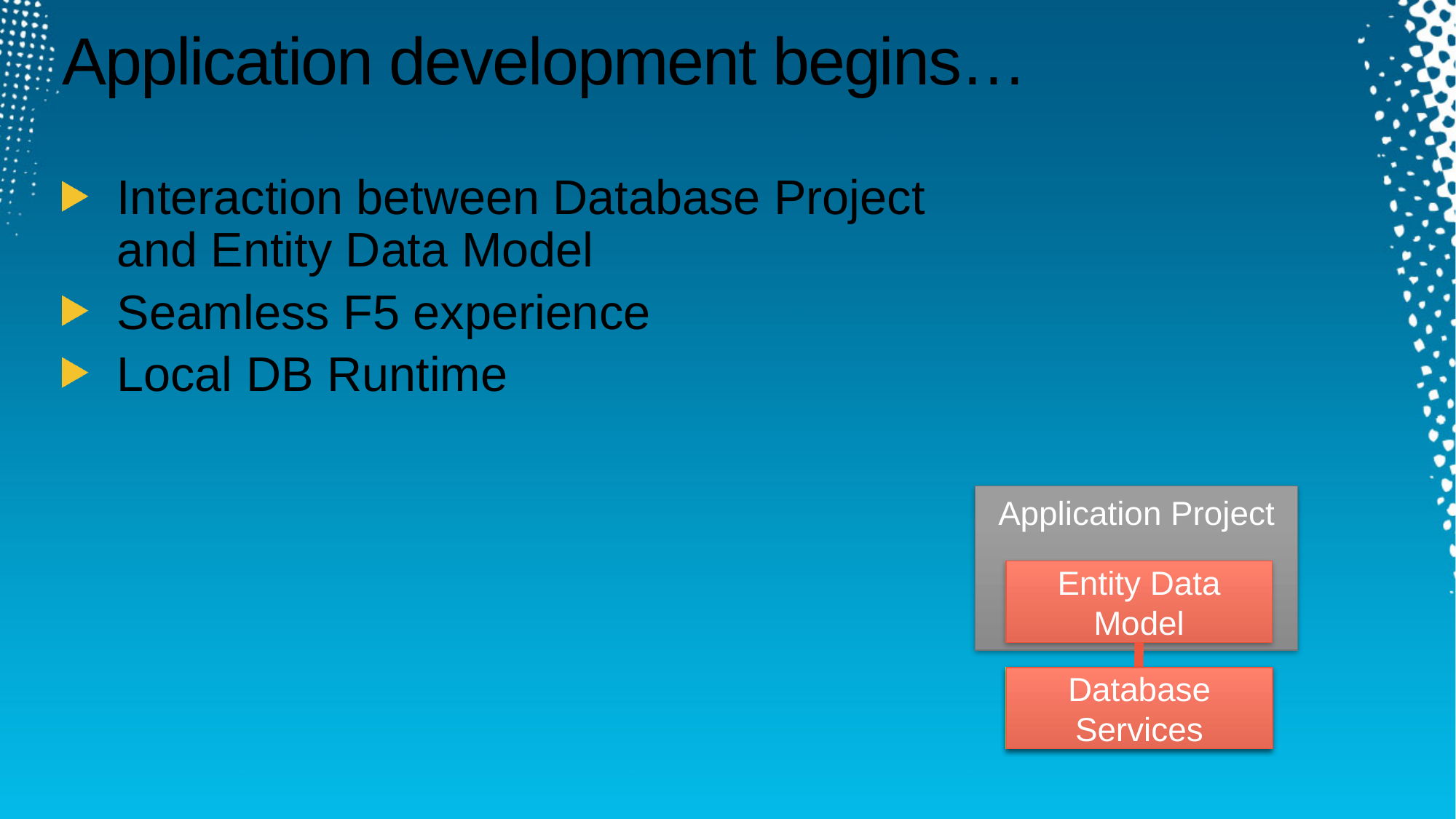

# Application development begins…
Interaction between Database Project
and Entity Data Model
Seamless F5 experience
Local DB Runtime
Application Project
Entity Data Model
Database Services
Database Services